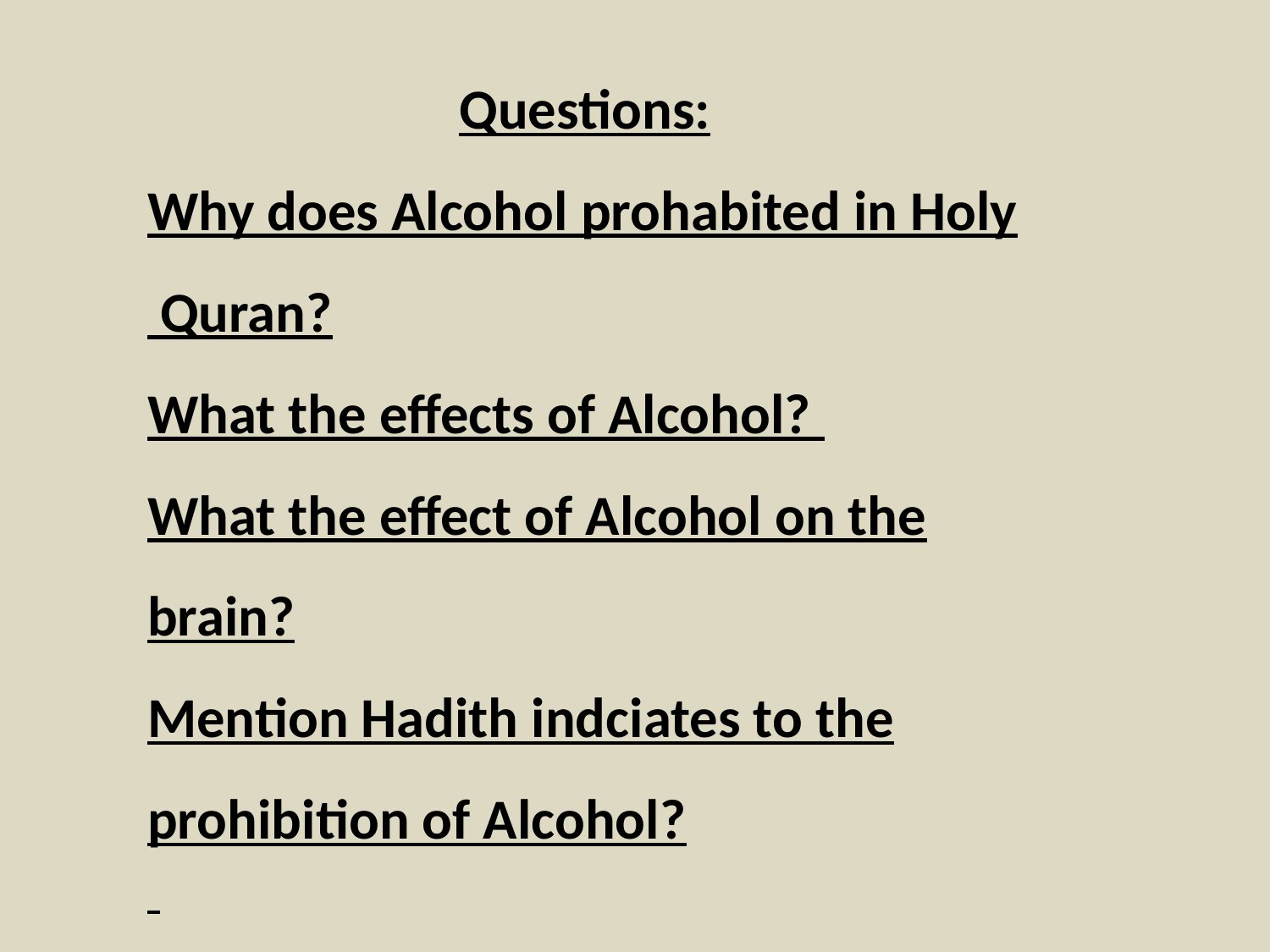

Questions:
Why does Alcohol prohabited in Holy  Quran?
What the effects of Alcohol?
What the effect of Alcohol on the brain?
Mention Hadith indciates to the prohibition of Alcohol?